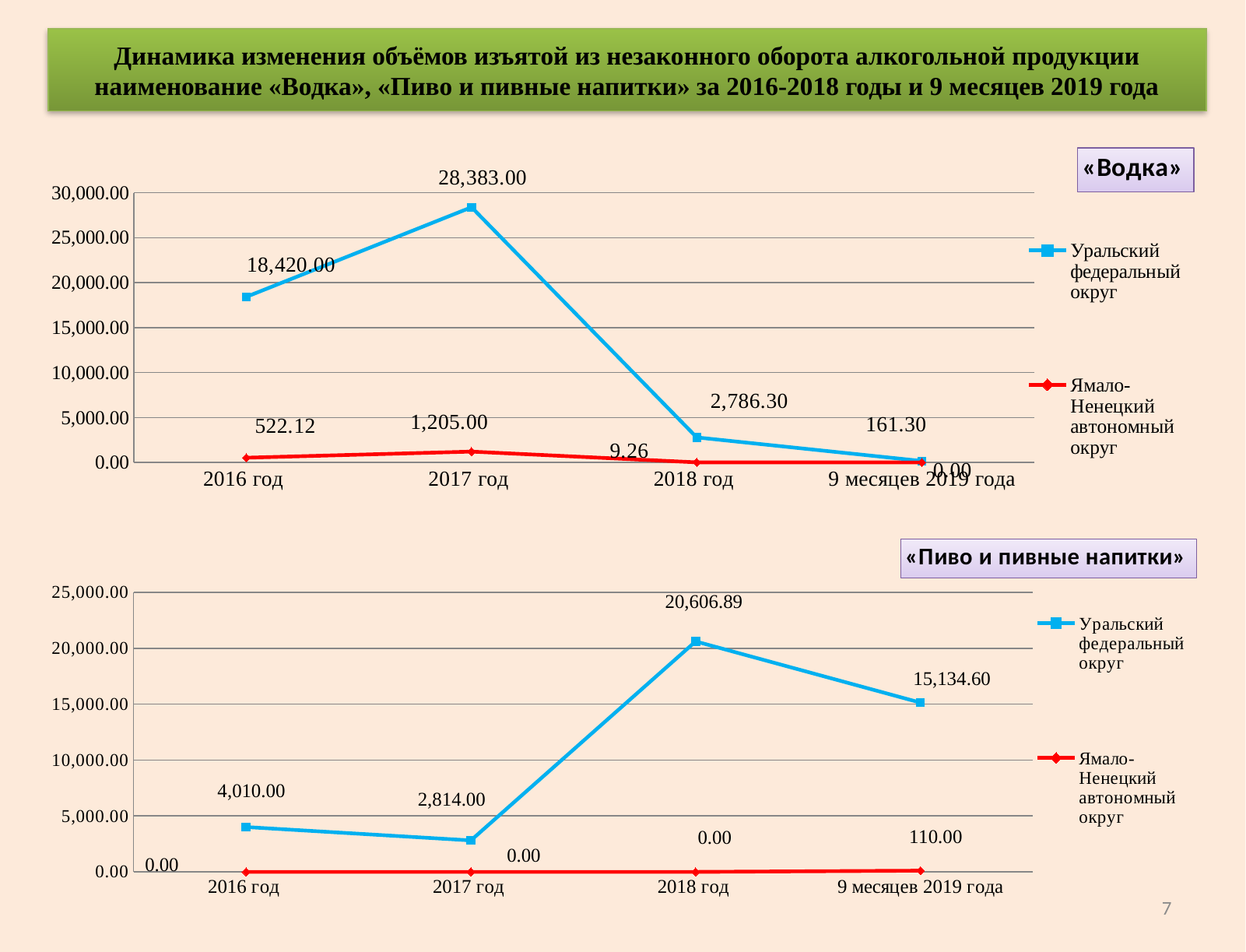

# Динамика изменения объёмов изъятой из незаконного оборота алкогольной продукции наименование «Водка», «Пиво и пивные напитки» за 2016-2018 годы и 9 месяцев 2019 года

### Chart: «Водка»

| Category | Уральский федеральный округ  | Ямало-Ненецкий автономный округ |
|---|---|---|
| 2016 год  | 18420.0 | 522.12 |
| 2017 год  | 28383.0 | 1205.0 |
| 2018 год  | 2786.3 | 9.26 |
| 9 месяцев 2019 года | 161.3 | 0.0 |

### Chart: «Пиво и пивные напитки»

| Category | Уральский федеральный округ  | Ямало-Ненецкий автономный округ |
|---|---|---|
| 2016 год  | 4010.0 | 0.0 |
| 2017 год  | 2814.0 | 0.0 |
| 2018 год  | 20606.89 | 0.0 |
| 9 месяцев 2019 года | 15134.6 | 110.0 |
7